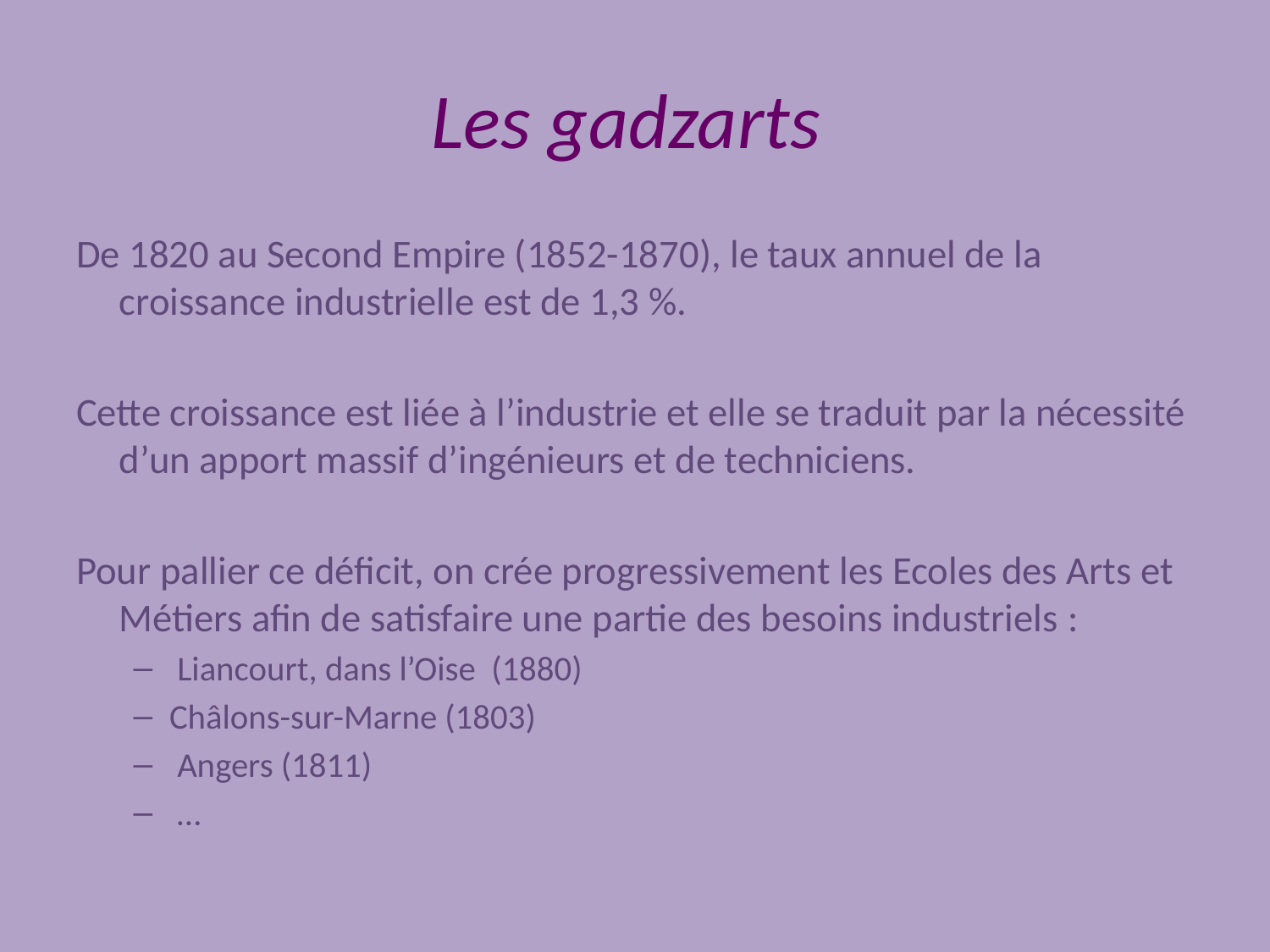

# Les gadzarts
De 1820 au Second Empire (1852-1870), le taux annuel de la croissance industrielle est de 1,3 %.

Cette croissance est liée à l’industrie et elle se traduit par la nécessité d’un apport massif d’ingénieurs et de techniciens.

Pour pallier ce déficit, on crée progressivement les Ecoles des Arts et Métiers afin de satisfaire une partie des besoins industriels :
 Liancourt, dans l’Oise  (1880)
Châlons-sur-Marne (1803)
 Angers (1811)
 …